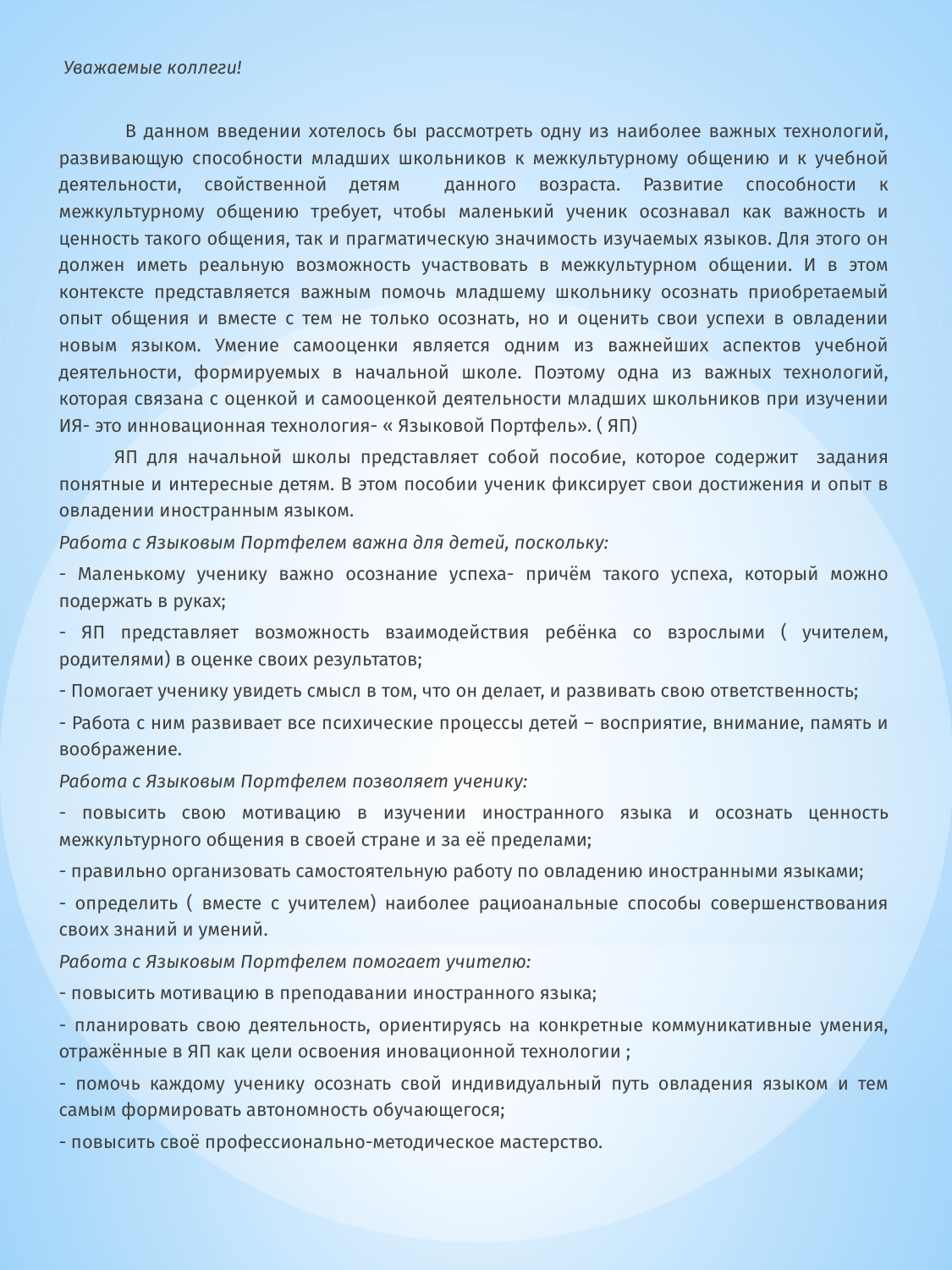

Уважаемые коллеги!

         В данном введении хотелось бы рассмотреть одну из наиболее важных технологий, развивающую способности младших школьников к межкультурному общению и к учебной деятельности, свойственной детям  данного возраста. Развитие способности к межкультурному общению требует, чтобы маленький ученик осознавал как важность и ценность такого общения, так и прагматическую значимость изучаемых языков. Для этого он должен иметь реальную возможность участвовать в межкультурном общении. И в этом контексте представляется важным помочь младшему школьнику осознать приобретаемый опыт общения и вместе с тем не только осознать, но и оценить свои успехи в овладении новым языком. Умение самооценки является одним из важнейших аспектов учебной деятельности, формируемых в начальной школе. Поэтому одна из важных технологий, которая связана с оценкой и самооценкой деятельности младших школьников при изучении ИЯ- это инновационная технология- « Языковой Портфель». ( ЯП)
      ЯП для начальной школы представляет собой пособие, которое содержит  задания понятные и интересные детям. В этом пособии ученик фиксирует свои достижения и опыт в овладении иностранным языком.
Работа с Языковым Портфелем важна для детей, поскольку:
- Маленькому ученику важно осознание успеха- причём такого успеха, который можно подержать в руках;
- ЯП представляет возможность взаимодействия ребёнка со взрослыми ( учителем, родителями) в оценке своих результатов;
- Помогает ученику увидеть смысл в том, что он делает, и развивать свою ответственность;
- Работа с ним развивает все психические процессы детей – восприятие, внимание, память и воображение.
Работа с Языковым Портфелем позволяет ученику:
- повысить свою мотивацию в изучении иностранного языка и осознать ценность межкультурного общения в своей стране и за её пределами;
- правильно организовать самостоятельную работу по овладению иностранными языками;
- определить ( вместе с учителем) наиболее рациоанальные способы совершенствования своих знаний и умений.
Работа с Языковым Портфелем помогает учителю:
- повысить мотивацию в преподавании иностранного языка;
- планировать свою деятельность, ориентируясь на конкретные коммуникативные умения, отражённые в ЯП как цели освоения иновационной технологии ;
- помочь каждому ученику осознать свой индивидуальный путь овладения языком и тем самым формировать автономность обучающегося;
- повысить своё профессионально-методическое мастерство.